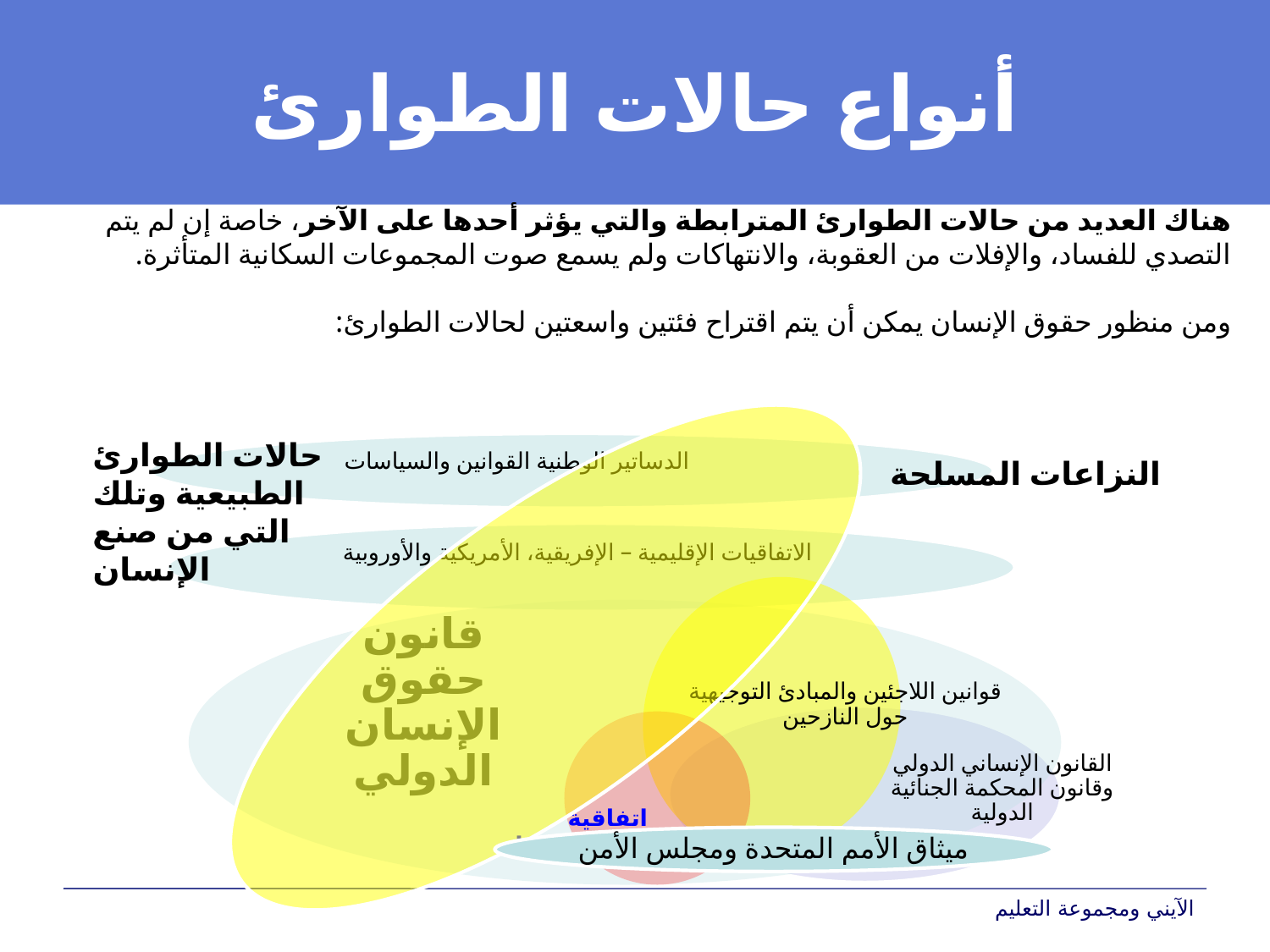

# أنواع حالات الطوارئ
هناك العديد من حالات الطوارئ المترابطة والتي يؤثر أحدها على الآخر، خاصة إن لم يتم التصدي للفساد، والإفلات من العقوبة، والانتهاكات ولم يسمع صوت المجموعات السكانية المتأثرة.

ومن منظور حقوق الإنسان يمكن أن يتم اقتراح فئتين واسعتين لحالات الطوارئ:

الدساتير الوطنية القوانين والسياسات
الاتفاقيات الإقليمية – الإفريقية، الأمريكية والأوروبية
قانون حقوق الإنسان الدولي
القانون الإنساني الدولي وقانون المحكمة الجنائية الدولية
قوانين اللاجئين والمبادئ التوجيهية حول النازحين

          اتفاقية حقوق الطفل

حالات الطوارئ الطبيعية وتلك التي من صنع الإنسان
النزاعات المسلحة

ميثاق الأمم المتحدة ومجلس الأمن
الآيني ومجموعة التعليم